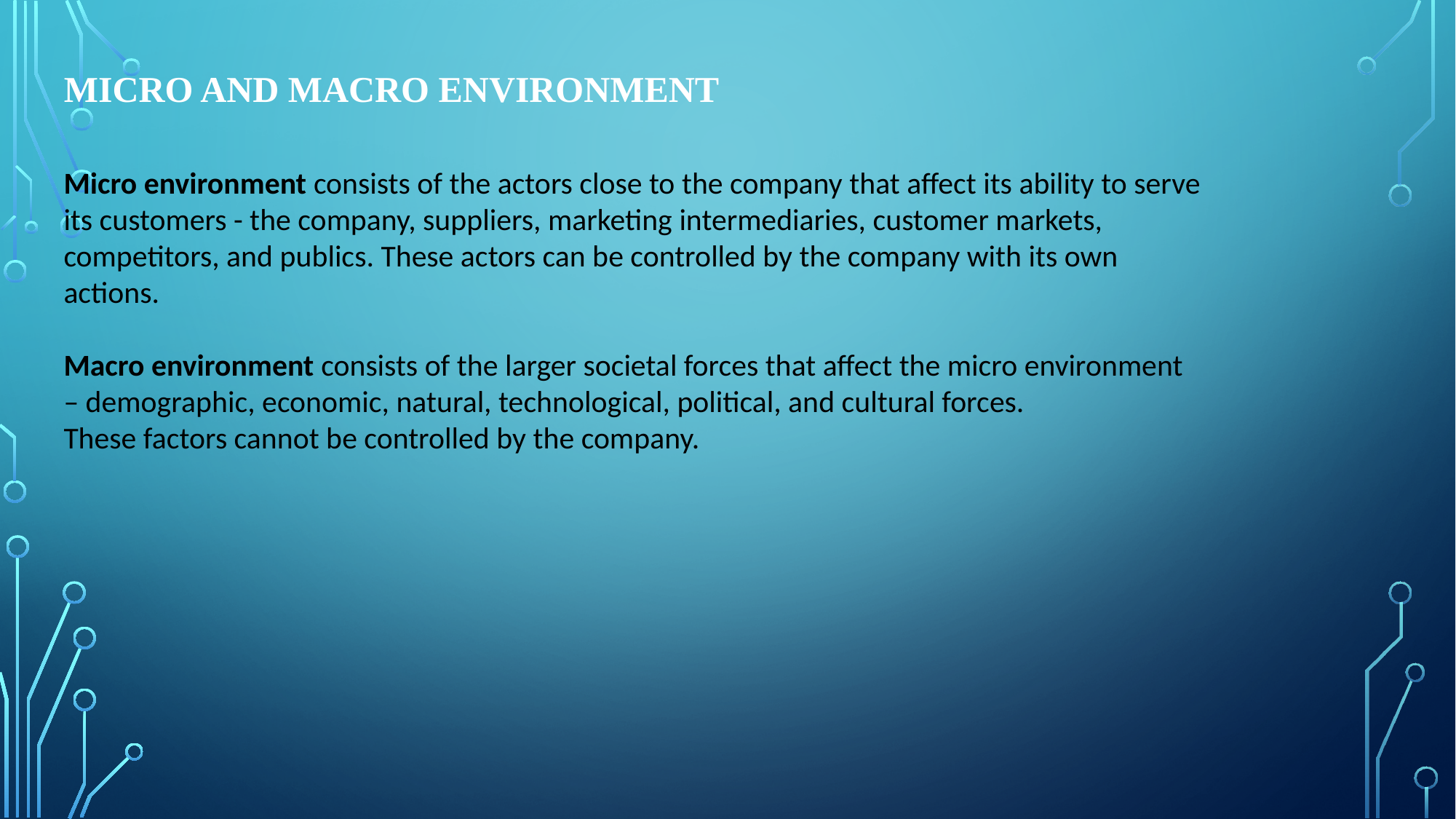

# Micro and Macro Environment
Micro environment consists of the actors close to the company that affect its ability to serve its customers - the company, suppliers, marketing intermediaries, customer markets, competitors, and publics. These actors can be controlled by the company with its own actions.

Macro environment consists of the larger societal forces that affect the micro environment – demographic, economic, natural, technological, political, and cultural forces.
These factors cannot be controlled by the company.